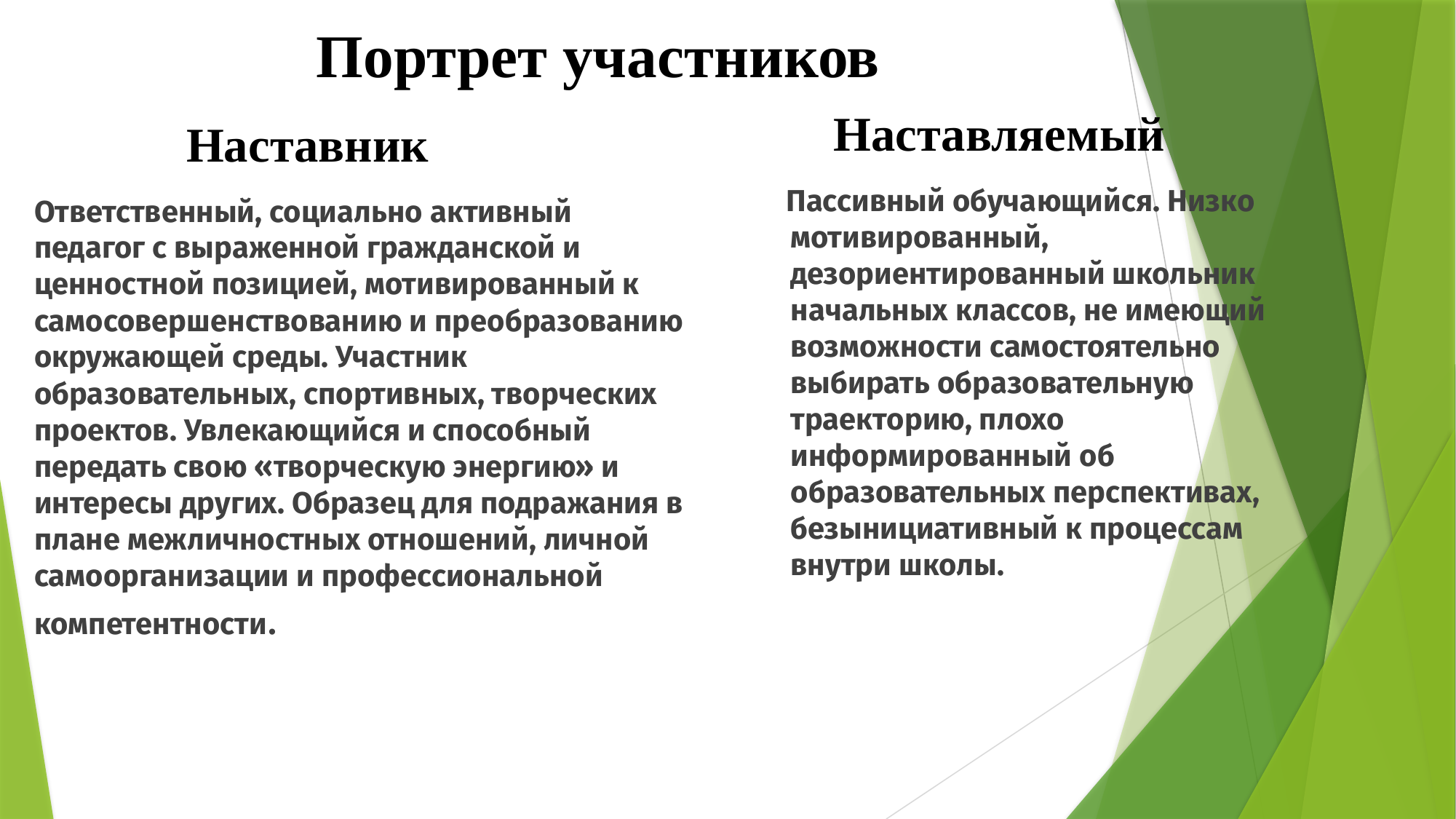

# Портрет участников

Наставляемый

Наставник
     Пассивный обучающийся. Низко мотивированный, дезориентированный школьник начальных классов, не имеющий возможности самостоятельно выбирать образовательную траекторию, плохо информированный об образовательных перспективах, безынициативный к процессам внутри школы.

Ответственный, социально активный педагог с выраженной гражданской и ценностной позицией, мотивированный к самосовершенствованию и преобразованию окружающей среды. Участник образовательных, спортивных, творческих проектов. Увлекающийся и способный передать свою «творческую энергию» и интересы других. Образец для подражания в плане межличностных отношений, личной самоорганизации и профессиональной компетентности.